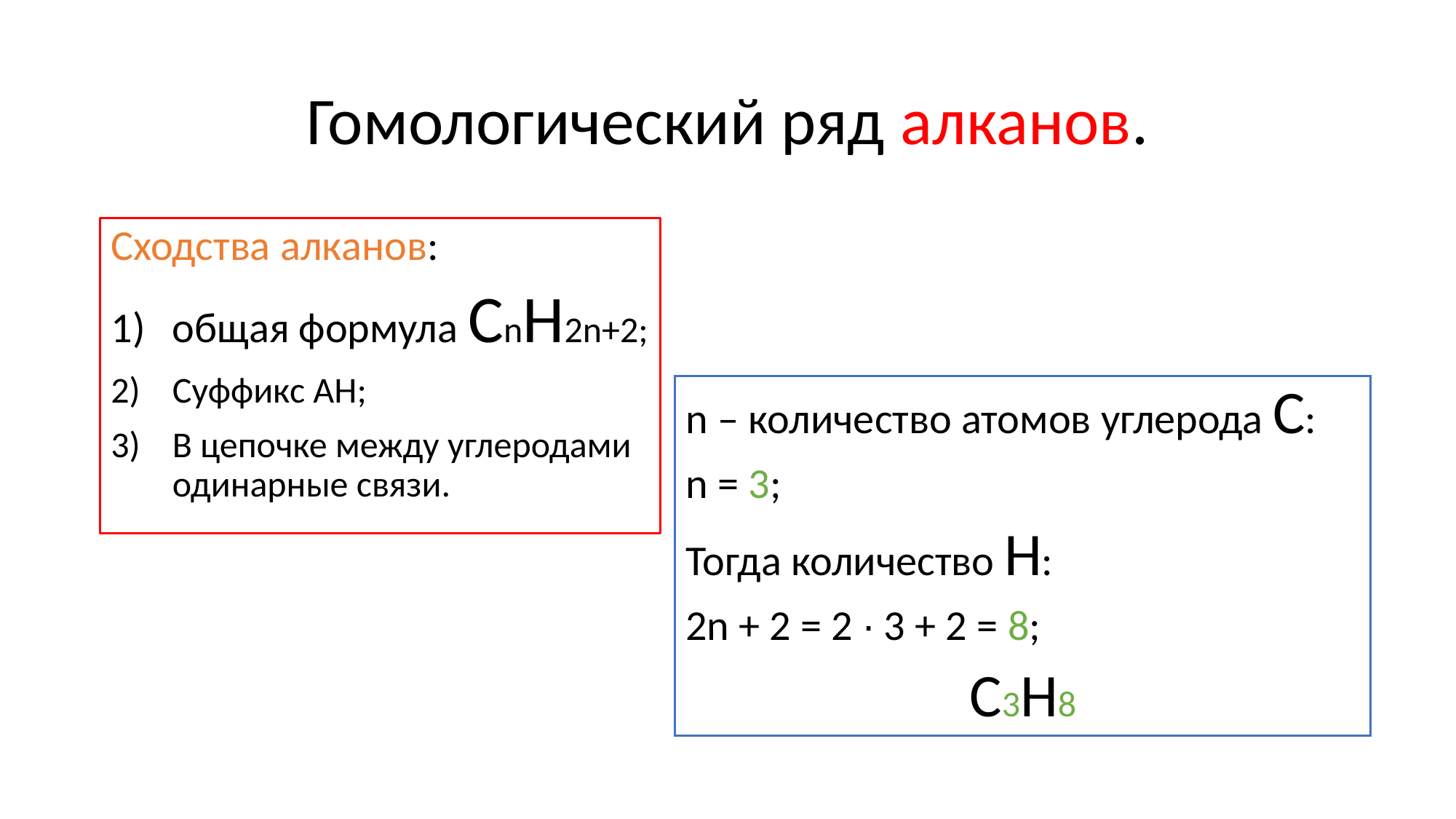

# Гомологический ряд алканов.
Сходства алканов:
общая формула СnН2n+2;
Суффикс АН;
В цепочке между углеродами одинарные связи.
n – количество атомов углерода С:
n = 3;
Тогда количество Н:
2n + 2 = 2 ∙ 3 + 2 = 8;
C3H8